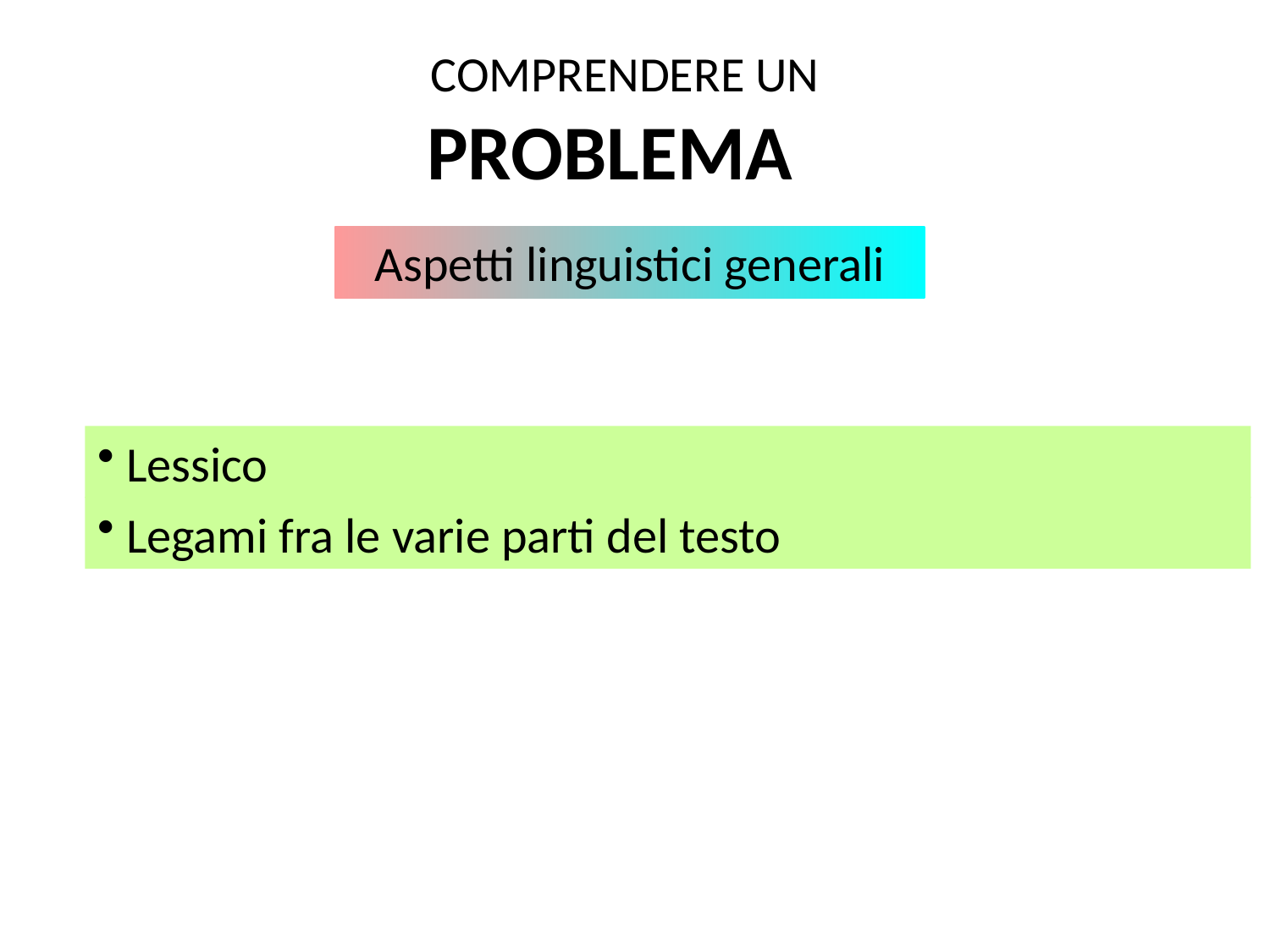

COMPRENDERE UN
PROBLEMA
Aspetti linguistici generali
 Lessico
 Legami fra le varie parti del testo